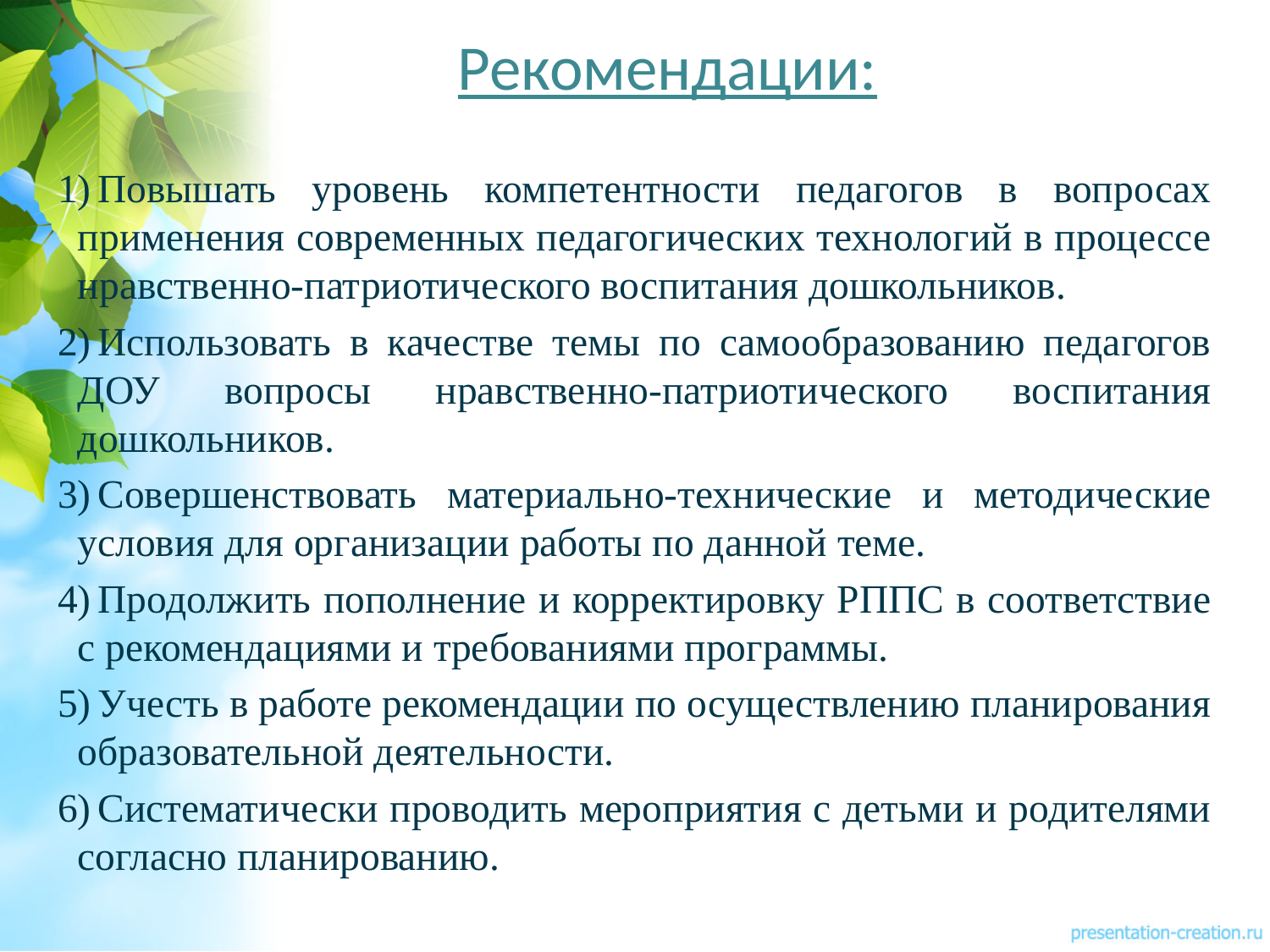

# Рекомендации:
Повышать уровень компетентности педагогов в вопросах применения современных педагогических технологий в процессе нравственно-патриотического воспитания дошкольников.
Использовать в качестве темы по самообразованию педагогов ДОУ вопросы нравственно-патриотического воспитания дошкольников.
Совершенствовать материально-технические и методические условия для организации работы по данной теме.
Продолжить пополнение и корректировку РППС в соответствие с рекомендациями и требованиями программы.
Учесть в работе рекомендации по осуществлению планирования образовательной деятельности.
Систематически проводить мероприятия с детьми и родителями согласно планированию.